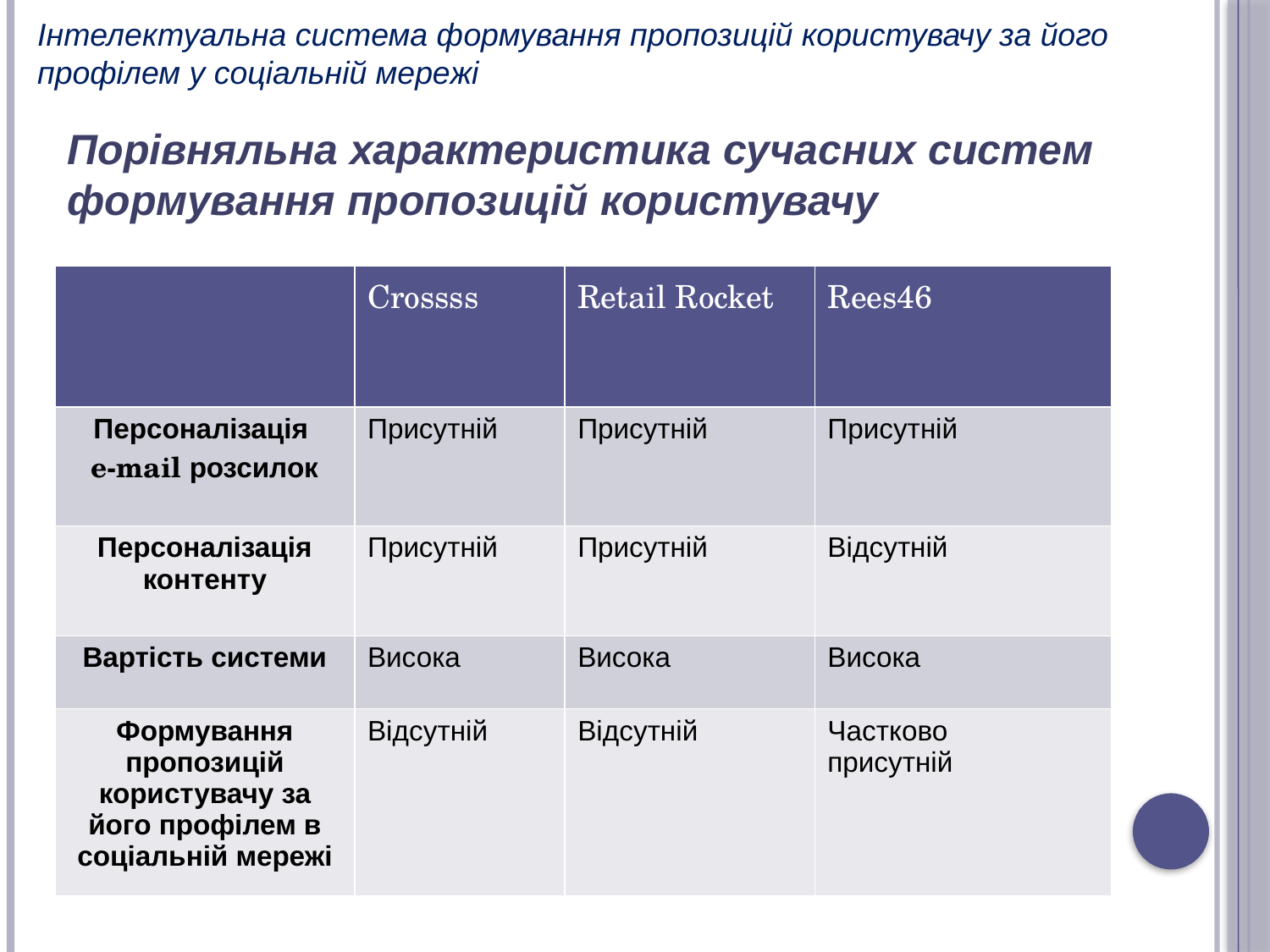

Інтелектуальна система формування пропозицій користувачу за його
профілем у соціальній мережі
Порівняльна характеристика сучасних систем формування пропозицій користувачу
|  | Crossss | Retail Rocket | Rees46 |
| --- | --- | --- | --- |
| Персоналізація e-mail розсилок | Присутній | Присутній | Присутній |
| Персоналізація контенту | Присутній | Присутній | Відсутній |
| Вартість системи | Висока | Висока | Висока |
| Формування пропозицій користувачу за його профілем в соціальній мережі | Відсутній | Відсутній | Частково присутній |